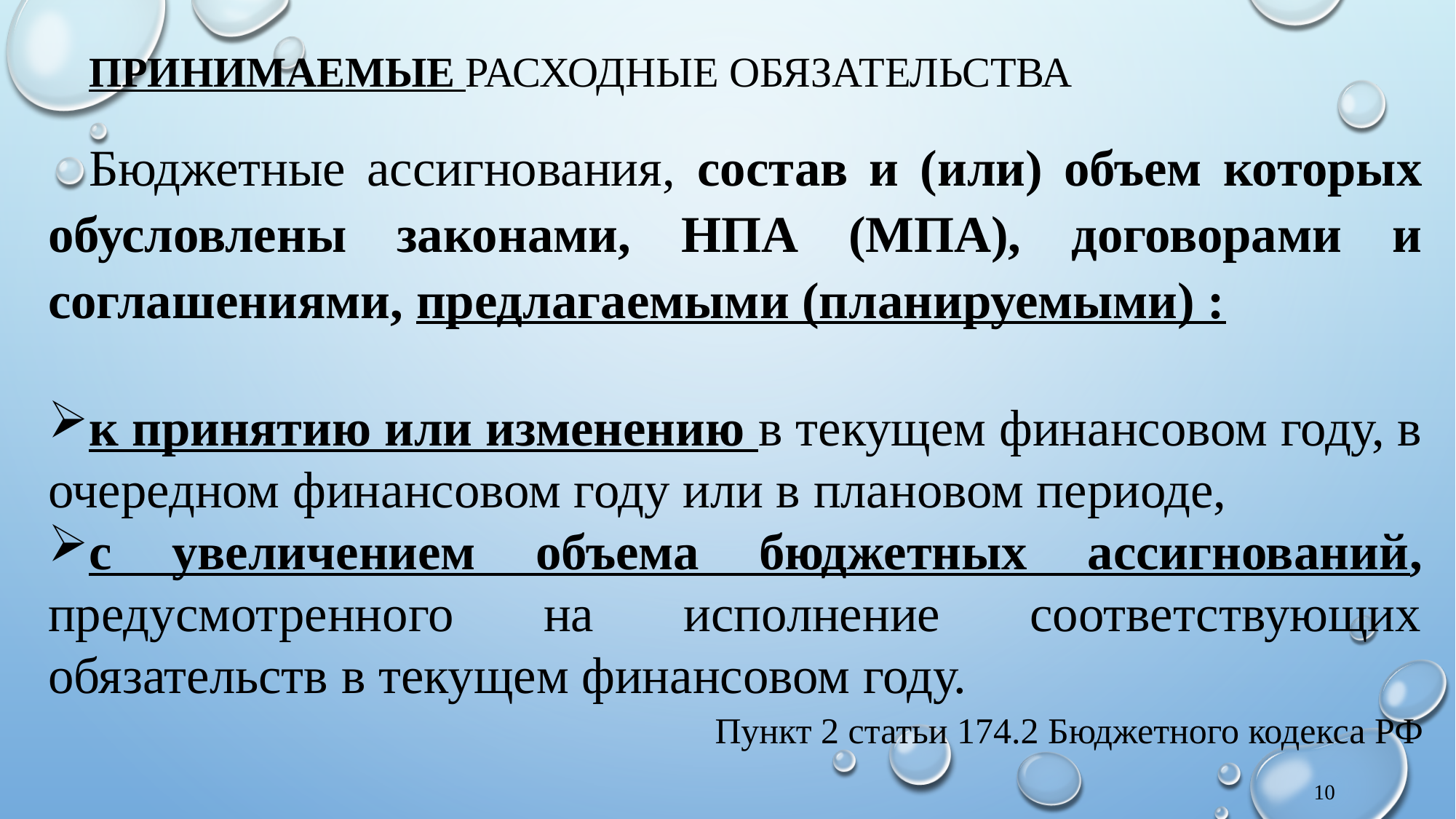

ПРИНИМАЕМЫЕ РАСХОДНЫЕ ОБЯЗАТЕЛЬСТВА

Бюджетные ассигнования, состав и (или) объем которых обусловлены законами, НПА (МПА), договорами и соглашениями, предлагаемыми (планируемыми) :

к принятию или изменению в текущем финансовом году, в очередном финансовом году или в плановом периоде,
с увеличением объема бюджетных ассигнований, предусмотренного на исполнение соответствующих обязательств в текущем финансовом году.
Пункт 2 статьи 174.2 Бюджетного кодекса РФ
10